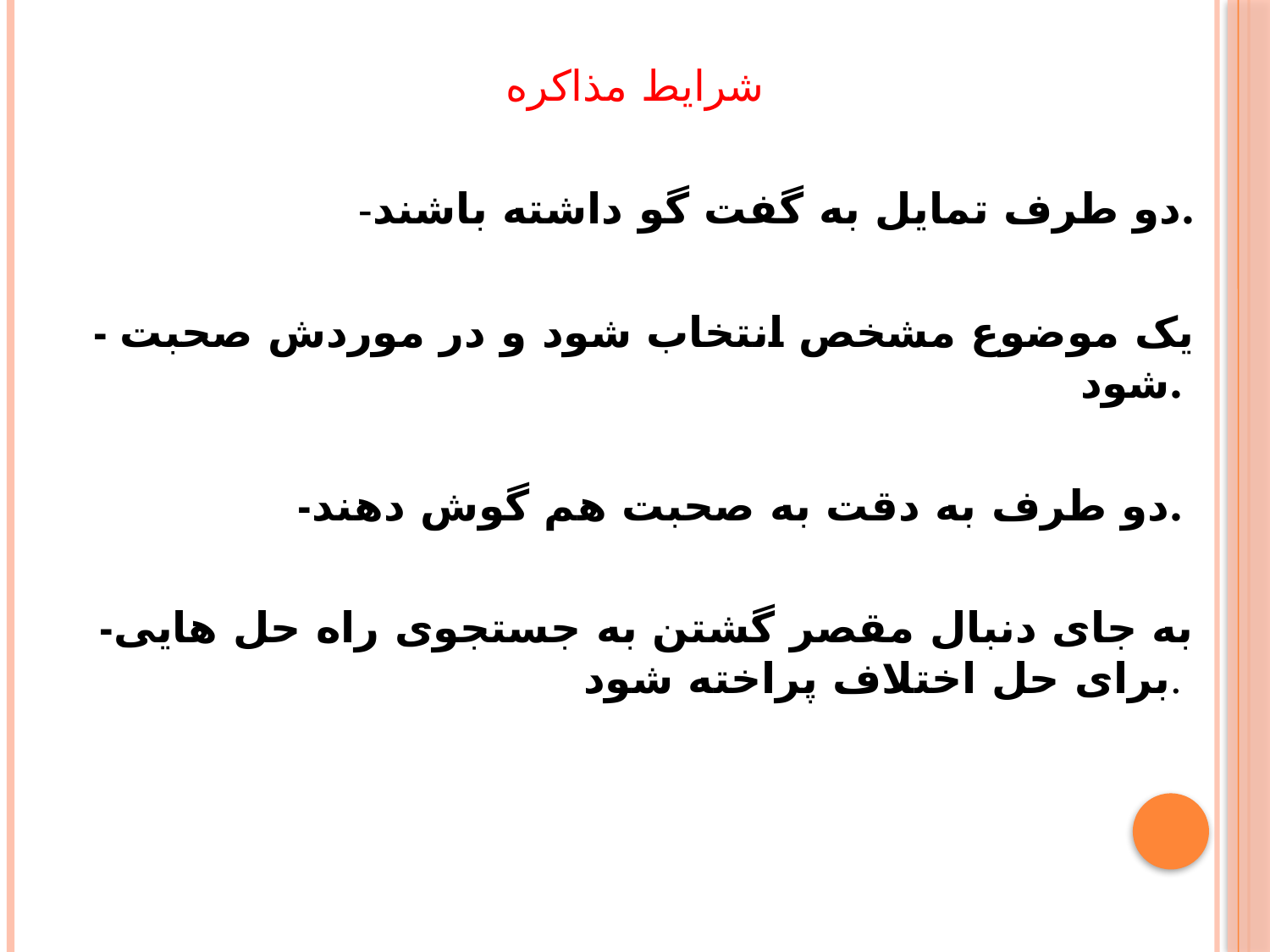

شرایط مذاكره

 -دو طرف تمایل به گفت گو داشته باشند.

 - یک موضوع مشخص انتخاب شود و در موردش صحبت شود.

-دو طرف به دقت به صحبت هم گوش دهند.

-به جای دنبال مقصر گشتن به جستجوی راه حل هایی برای حل اختلاف پراخته شود.